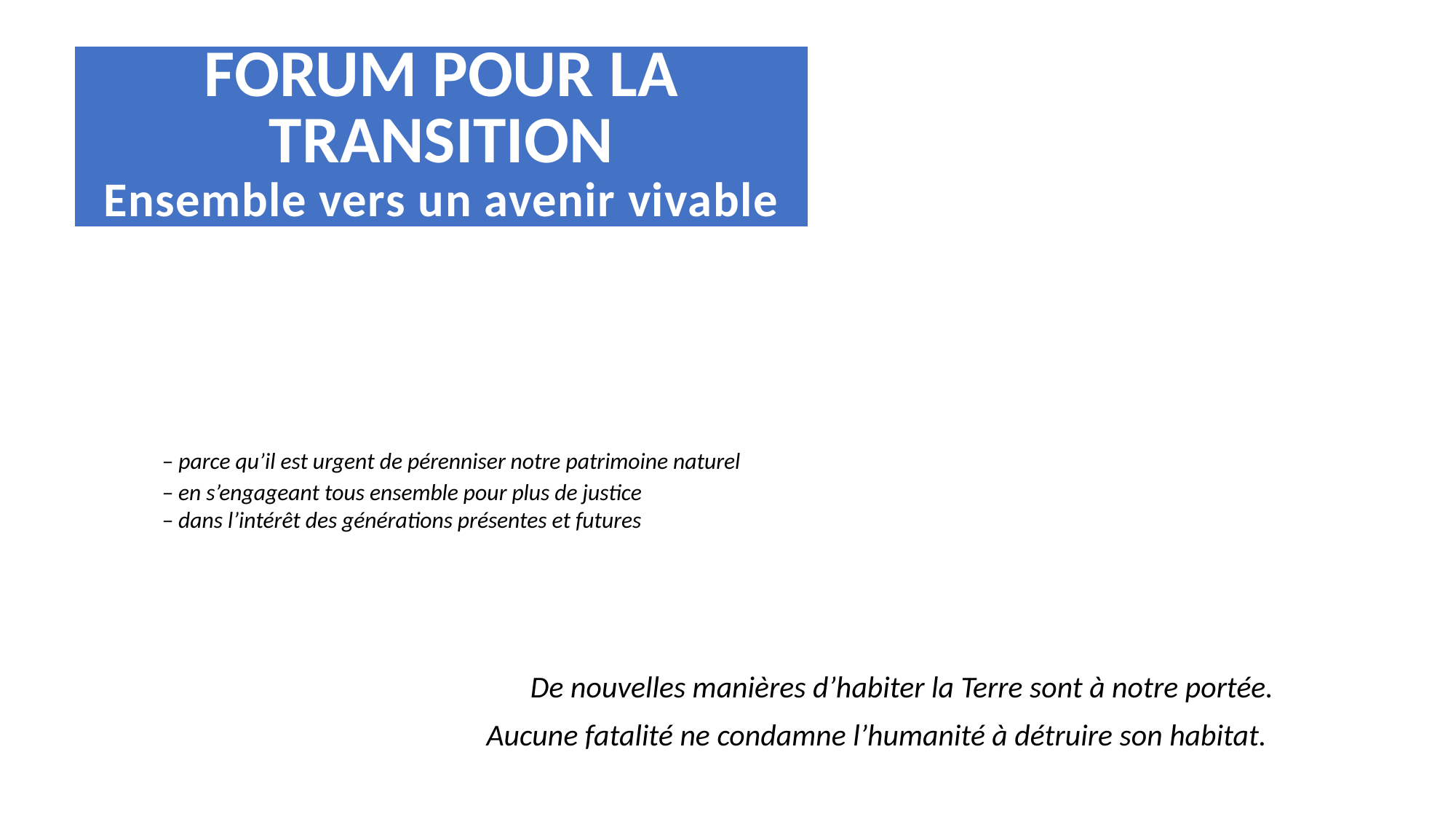

| Forum pour la transition Ensemble vers un avenir vivable |
| --- |
# – parce qu’il est urgent de pérenniser notre patrimoine naturel – en s’engageant tous ensemble pour plus de justice – dans l’intérêt des générations présentes et futures
De nouvelles manières d’habiter la Terre sont à notre portée.
Aucune fatalité ne condamne l’humanité à détruire son habitat.